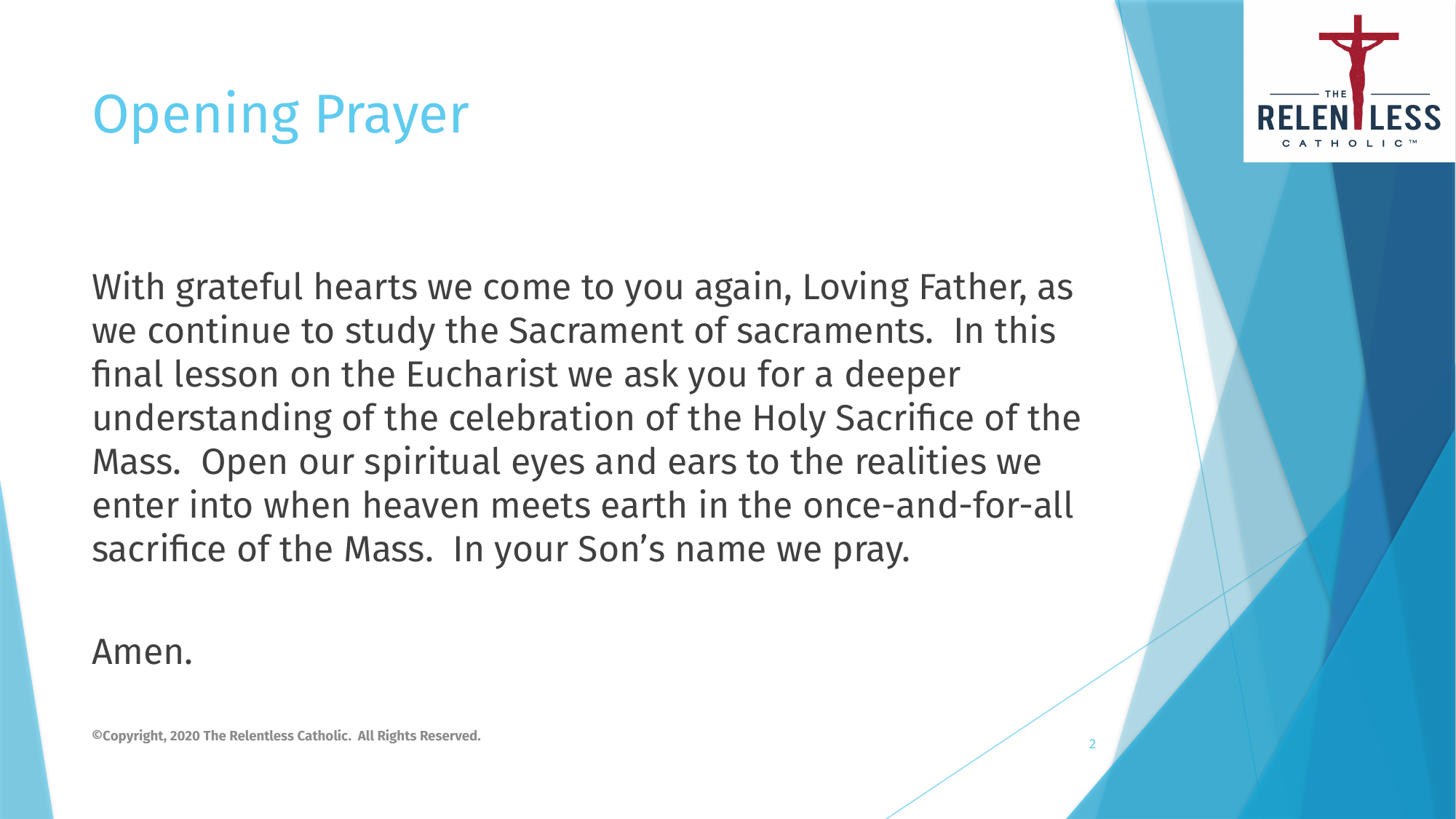

# Opening Prayer
With grateful hearts we come to you again, Loving Father, as we continue to study the Sacrament of sacraments.  In this final lesson on the Eucharist we ask you for a deeper understanding of the celebration of the Holy Sacrifice of the Mass.  Open our spiritual eyes and ears to the realities we enter into when heaven meets earth in the once-and-for-all sacrifice of the Mass.  In your Son’s name we pray.
Amen.

©Copyright, 2020 The Relentless Catholic.  All Rights Reserved.

2